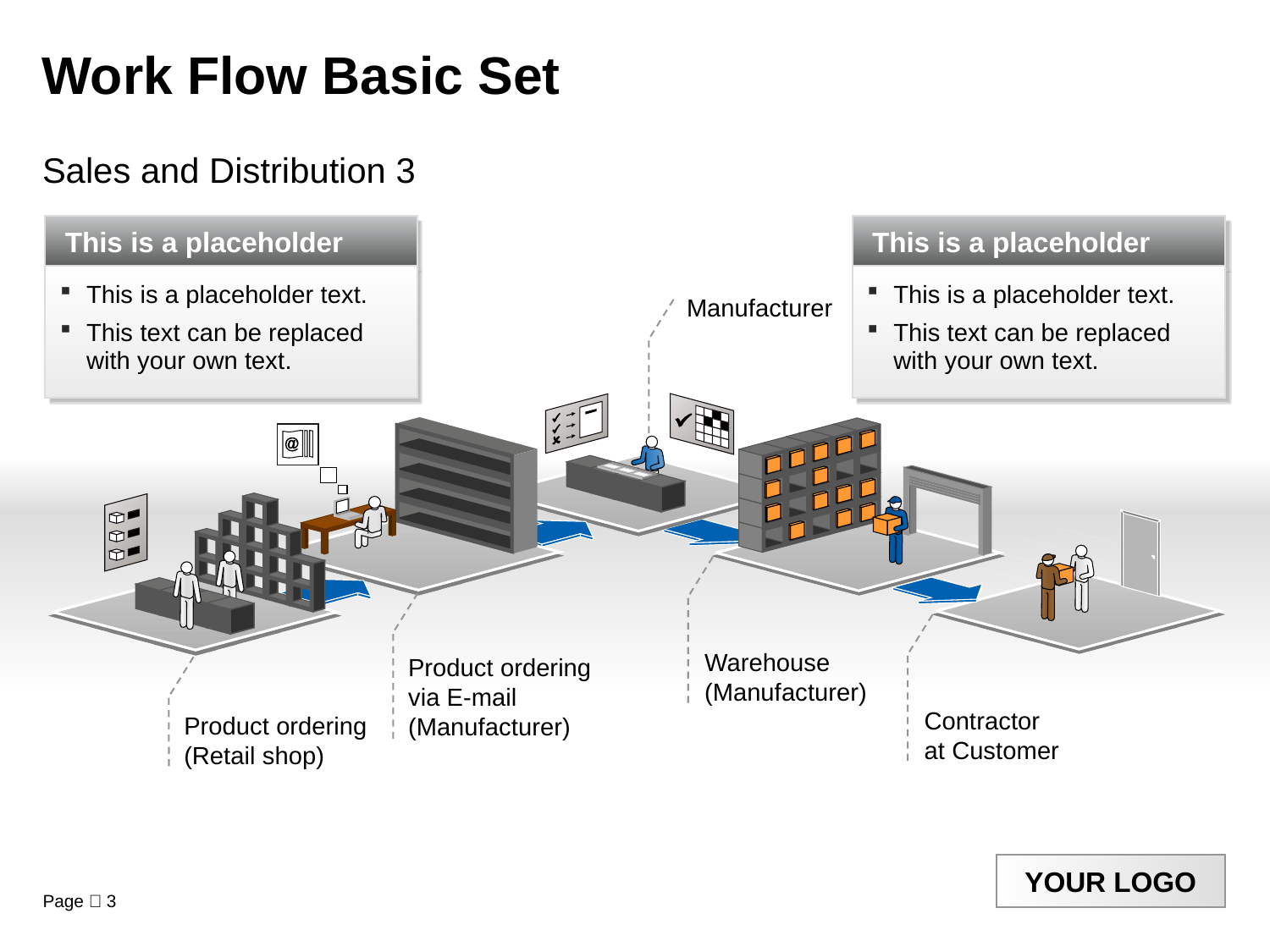

Work Flow Basic Set
Sales and Distribution 3
This is a placeholder
This is a placeholder text.
This text can be replaced with your own text.
This is a placeholder
This is a placeholder text.
This text can be replaced with your own text.
Manufacturer

Warehouse
(Manufacturer)

Product ordering
via E-mail
(Manufacturer)

Product ordering
(Retail shop)
Contractor
at Customer